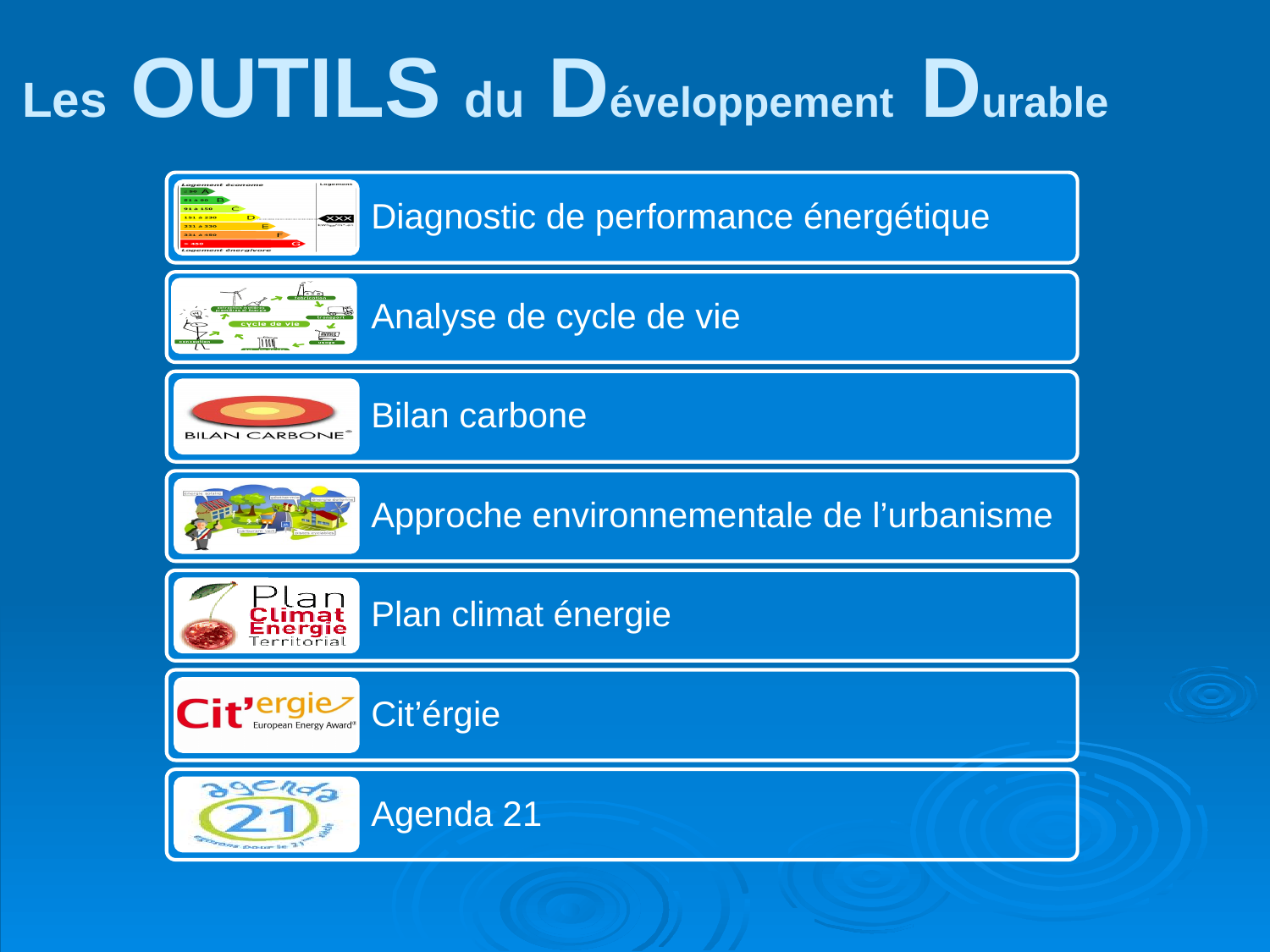

Les OUTILS du Développement Durable
Diagnostic de performance énergétique
Analyse de cycle de vie
Bilan carbone
Approche environnementale de l’urbanisme
Plan climat énergie
Cit’érgie
Agenda 21